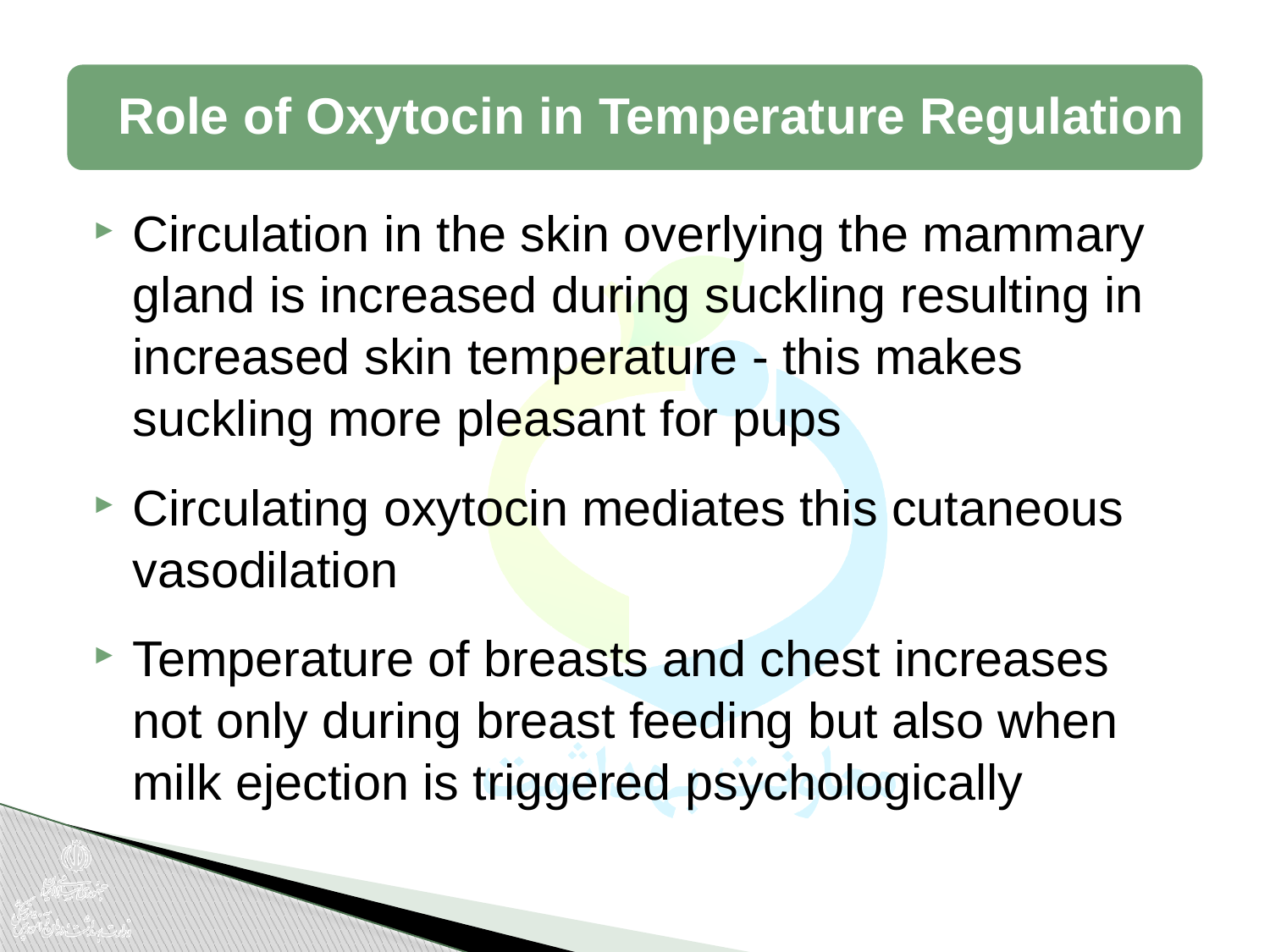

Role of Oxytocin in Temperature Regulation
Circulation in the skin overlying the mammary gland is increased during suckling resulting in increased skin temperature - this makes suckling more pleasant for pups
Circulating oxytocin mediates this cutaneous vasodilation
Temperature of breasts and chest increases not only during breast feeding but also when milk ejection is triggered psychologically